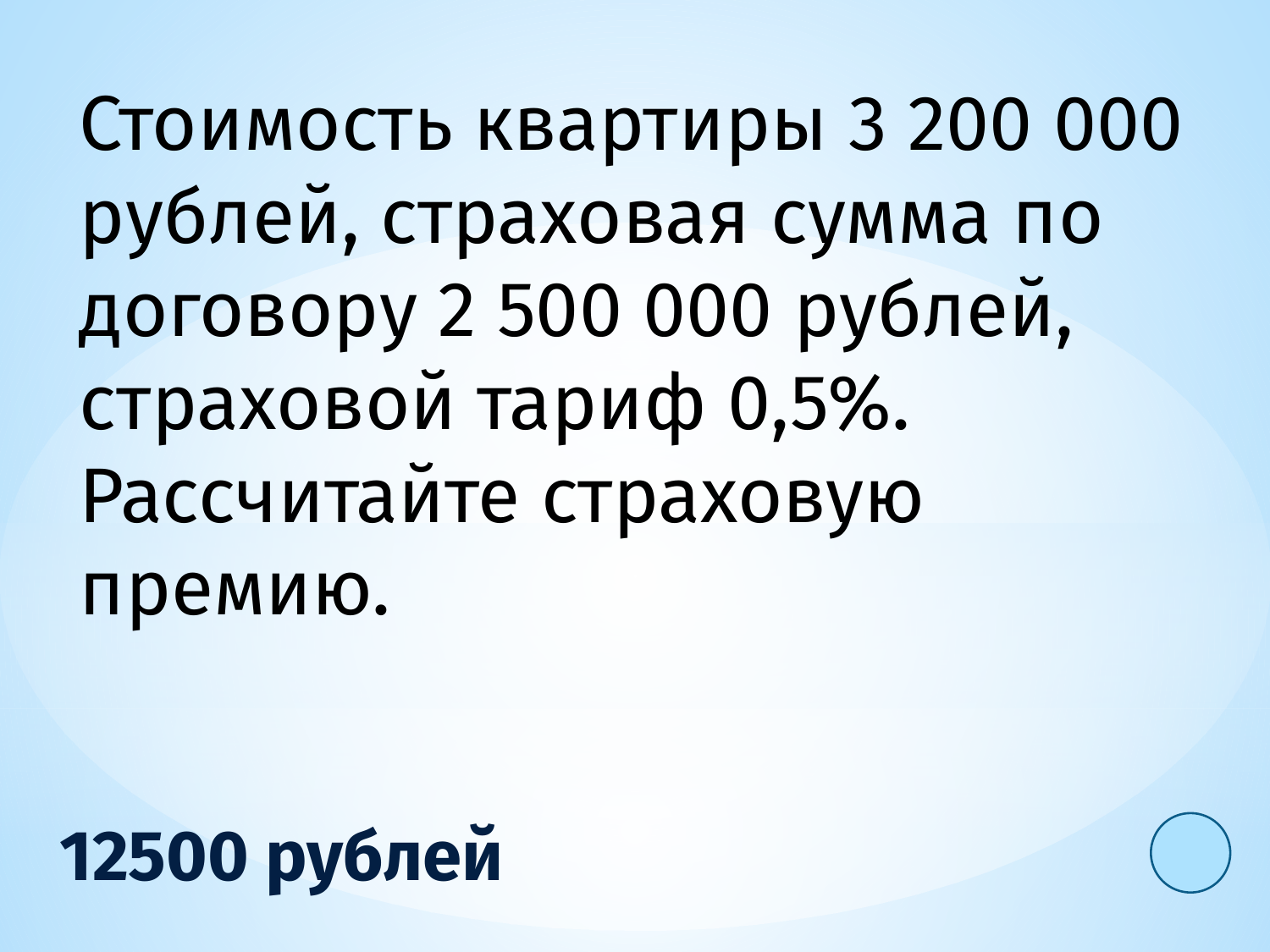

Стоимость квартиры 3 200 000 рублей, страховая сумма по договору 2 500 000 рублей, страховой тариф 0,5%. Рассчитайте страховую премию.
12500 рублей